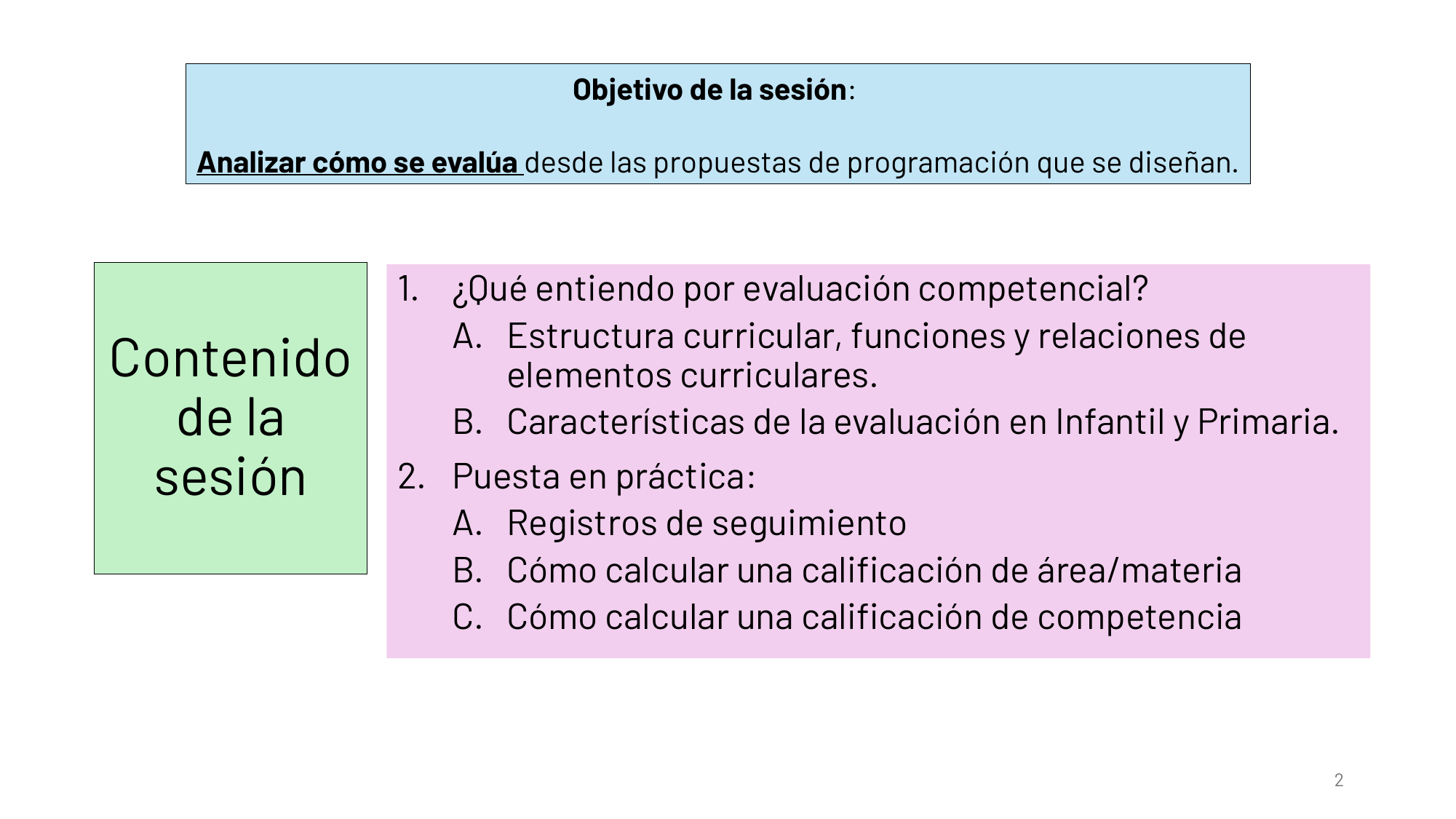

Objetivo de la sesión:
Analizar cómo se evalúa desde las propuestas de programación que se diseñan.
# Contenido de la sesión
¿Qué entiendo por evaluación competencial?
Estructura curricular, funciones y relaciones de elementos curriculares.
Características de la evaluación en Infantil y Primaria.
Puesta en práctica:
Registros de seguimiento
Cómo calcular una calificación de área/materia
Cómo calcular una calificación de competencia
2